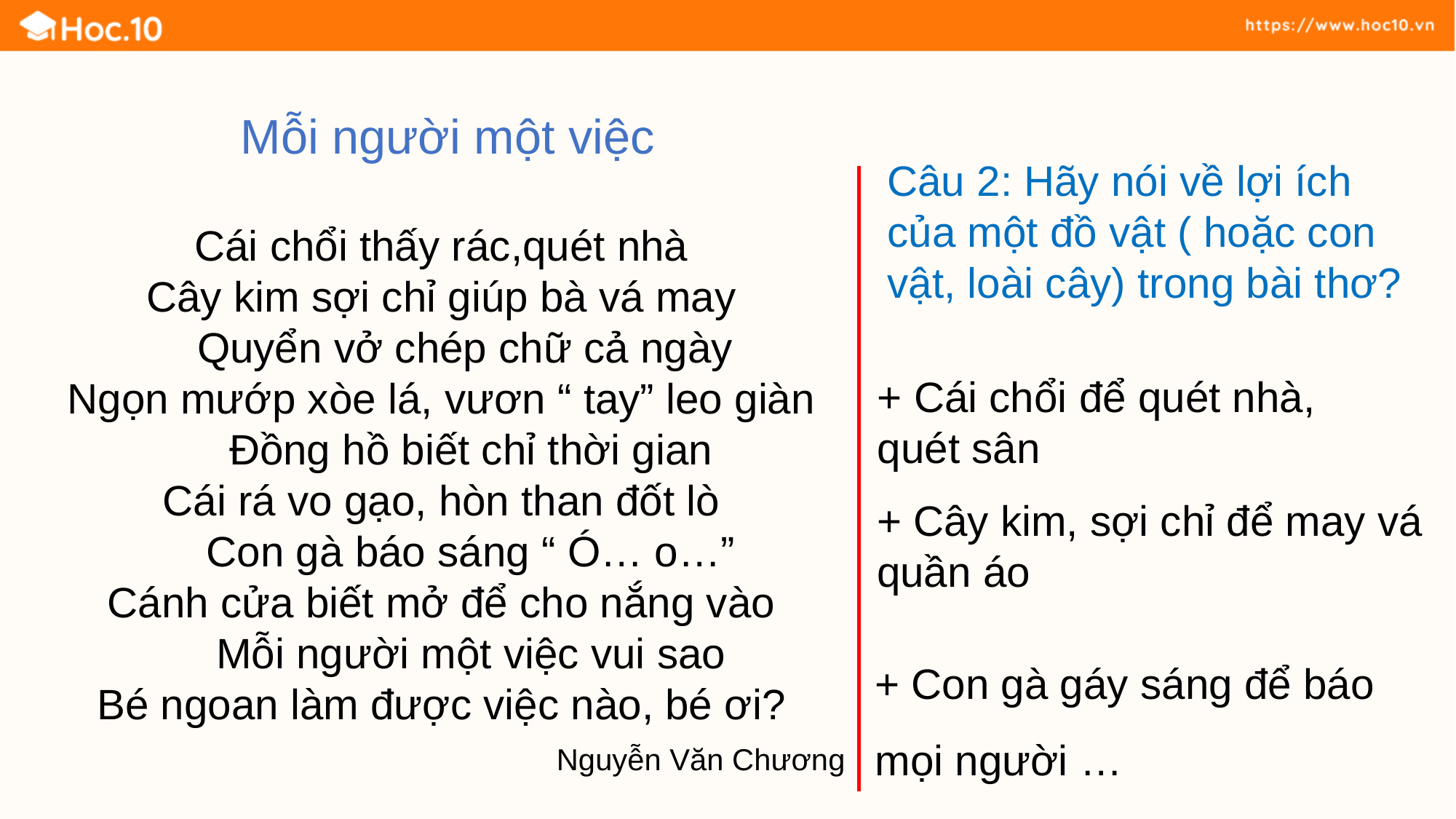

Mỗi người một việc

Cái chổi thấy rác,quét nhà
Cây kim sợi chỉ giúp bà vá may
    Quyển vở chép chữ cả ngày
Ngọn mướp xòe lá, vươn “ tay” leo giàn
     Đồng hồ biết chỉ thời gian
Cái rá vo gạo, hòn than đốt lò
     Con gà báo sáng “ Ó… o…”
Cánh cửa biết mở để cho nắng vào
     Mỗi người một việc vui sao
Bé ngoan làm được việc nào, bé ơi?
                 Nguyễn Văn Chương
Câu 2: Hãy nói về lợi ích của một đồ vật ( hoặc con vật, loài cây) trong bài thơ?
+ Cái chổi để quét nhà, quét sân
+ Cây kim, sợi chỉ để may vá quần áo
+ Con gà gáy sáng để báo mọi người …